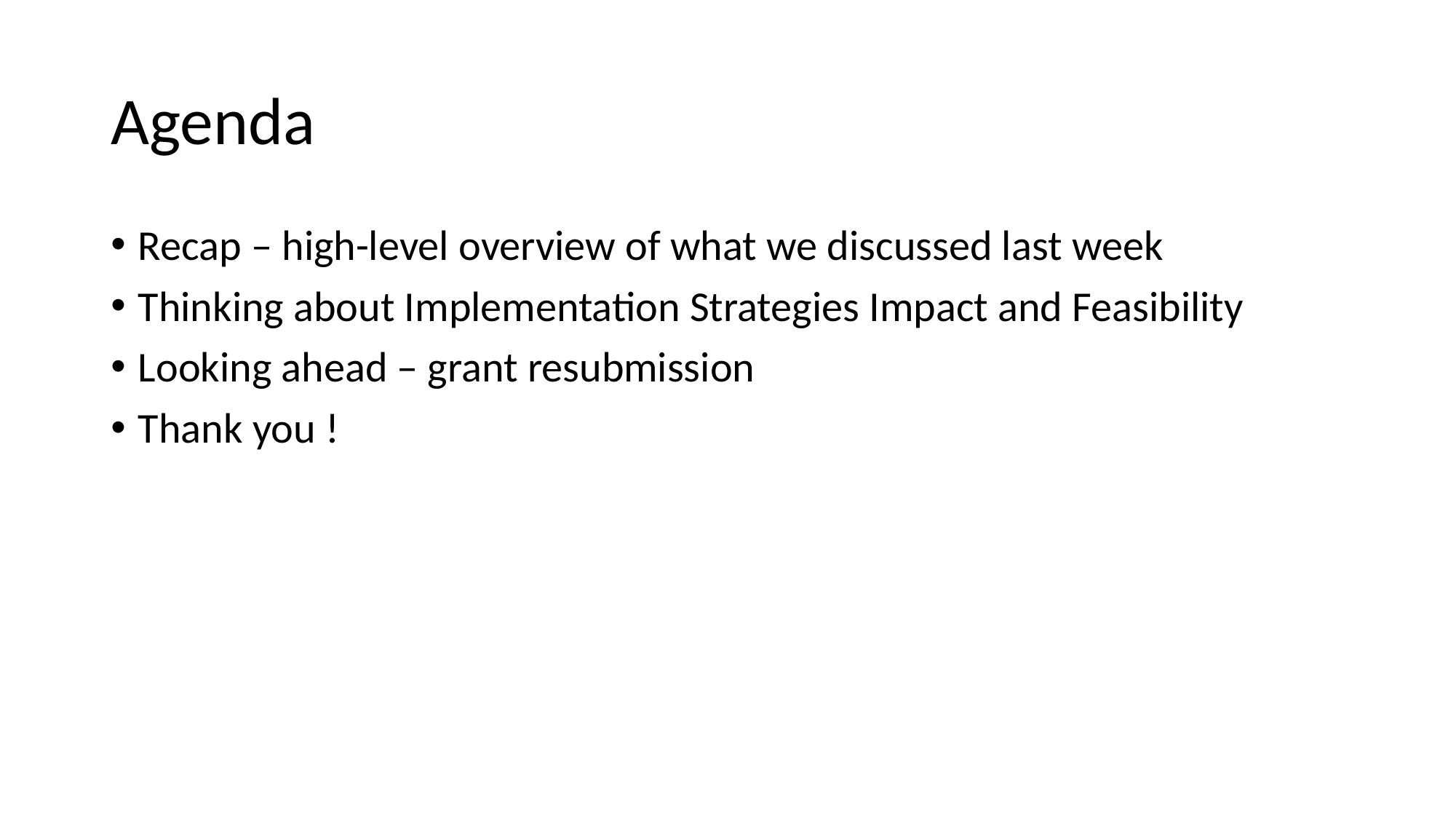

# Agenda
Recap – high-level overview of what we discussed last week
Thinking about Implementation Strategies Impact and Feasibility
Looking ahead – grant resubmission
Thank you !